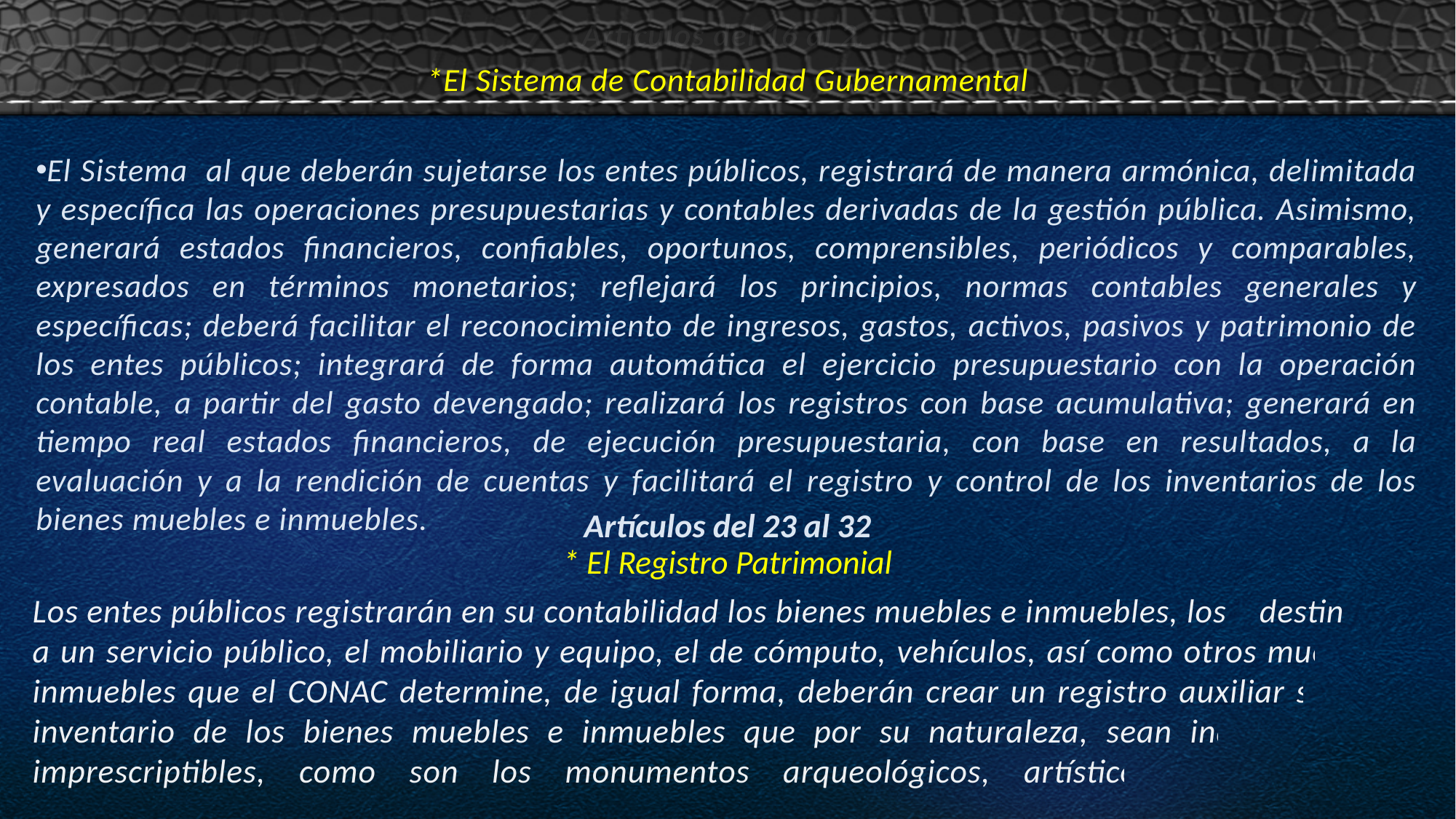

Artículos del 16 al 22
*El Sistema de Contabilidad Gubernamental

El Sistema  al que deberán sujetarse los entes públicos, registrará de manera armónica, delimitada y específica las operaciones presupuestarias y contables derivadas de la gestión pública. Asimismo, generará estados financieros, confiables, oportunos, comprensibles, periódicos y comparables, expresados en términos monetarios; reflejará los principios, normas contables generales y específicas; deberá facilitar el reconocimiento de ingresos, gastos, activos, pasivos y patrimonio de los entes públicos; integrará de forma automática el ejercicio presupuestario con la operación contable, a partir del gasto devengado; realizará los registros con base acumulativa; generará en tiempo real estados financieros, de ejecución presupuestaria, con base en resultados, a la evaluación y a la rendición de cuentas y facilitará el registro y control de los inventarios de los bienes muebles e inmuebles.

Artículos del 23 al 32
* El Registro Patrimonial
# Los entes públicos registrarán en su contabilidad los bienes muebles e inmuebles, los    destinados a un servicio público, el mobiliario y equipo, el de cómputo, vehículos, así como otros muebles e inmuebles que el CONAC determine, de igual forma, deberán crear un registro auxiliar sujeto a inventario de los bienes muebles e inmuebles que por su naturaleza, sean inalienables  e imprescriptibles, como son los monumentos arqueológicos, artísticos e históricos.